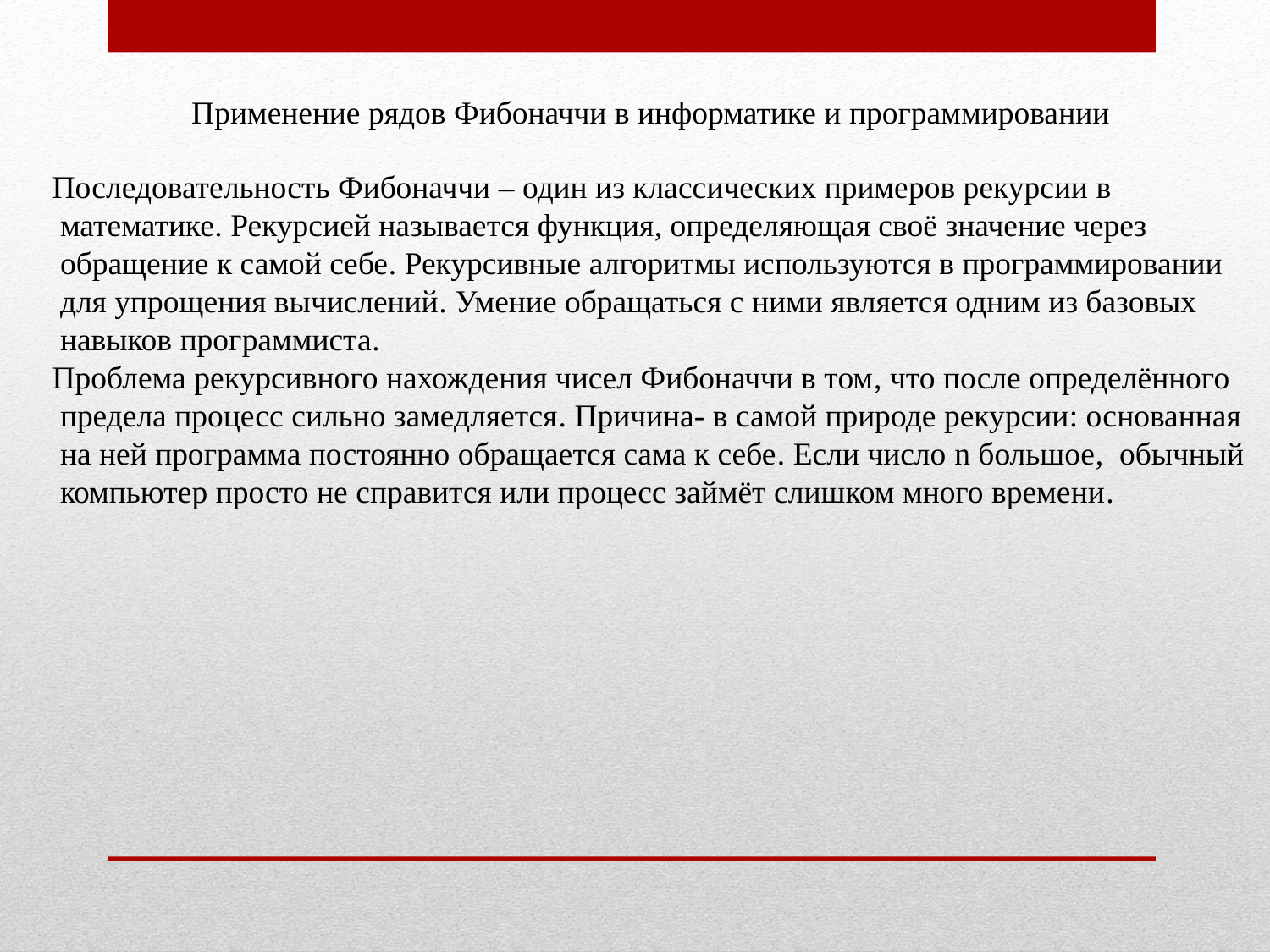

Применение рядов Фибоначчи в информатике и программировании
Последовательность Фибоначчи – один из классических примеров рекурсии в
 математике. Рекурсией называется функция, определяющая своё значение через
 обращение к самой себе. Рекурсивные алгоритмы используются в программировании
 для упрощения вычислений. Умение обращаться с ними является одним из базовых
 навыков программиста.
Проблема рекурсивного нахождения чисел Фибоначчи в том, что после определённого
 предела процесс сильно замедляется. Причина- в самой природе рекурсии: основанная
 на ней программа постоянно обращается сама к себе. Если число n большое,  обычный
 компьютер просто не справится или процесс займёт слишком много времени.